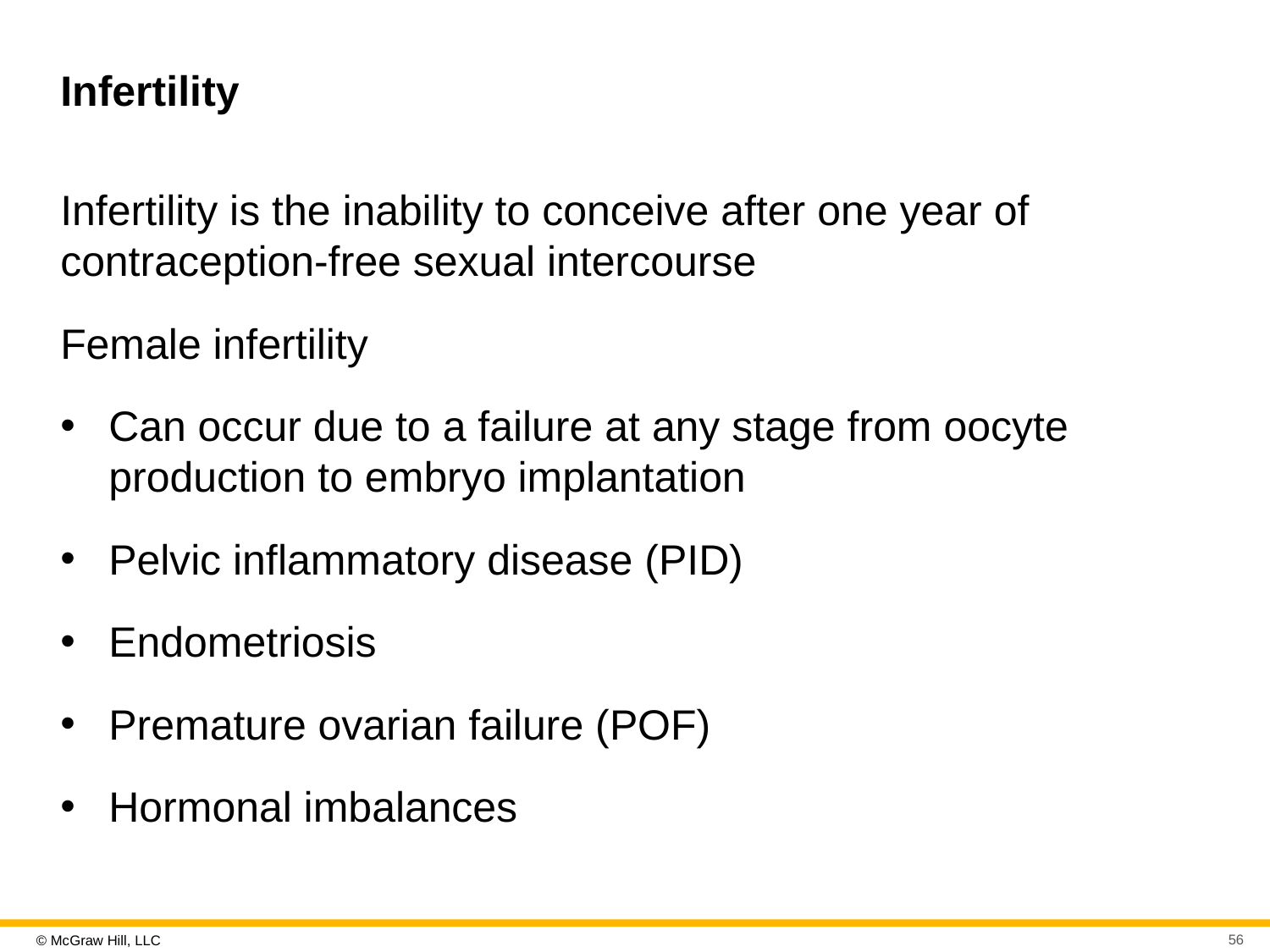

# Infertility
Infertility is the inability to conceive after one year of contraception-free sexual intercourse
Female infertility
Can occur due to a failure at any stage from oocyte production to embryo implantation
Pelvic inflammatory disease (PID)
Endometriosis
Premature ovarian failure (POF)
Hormonal imbalances
56